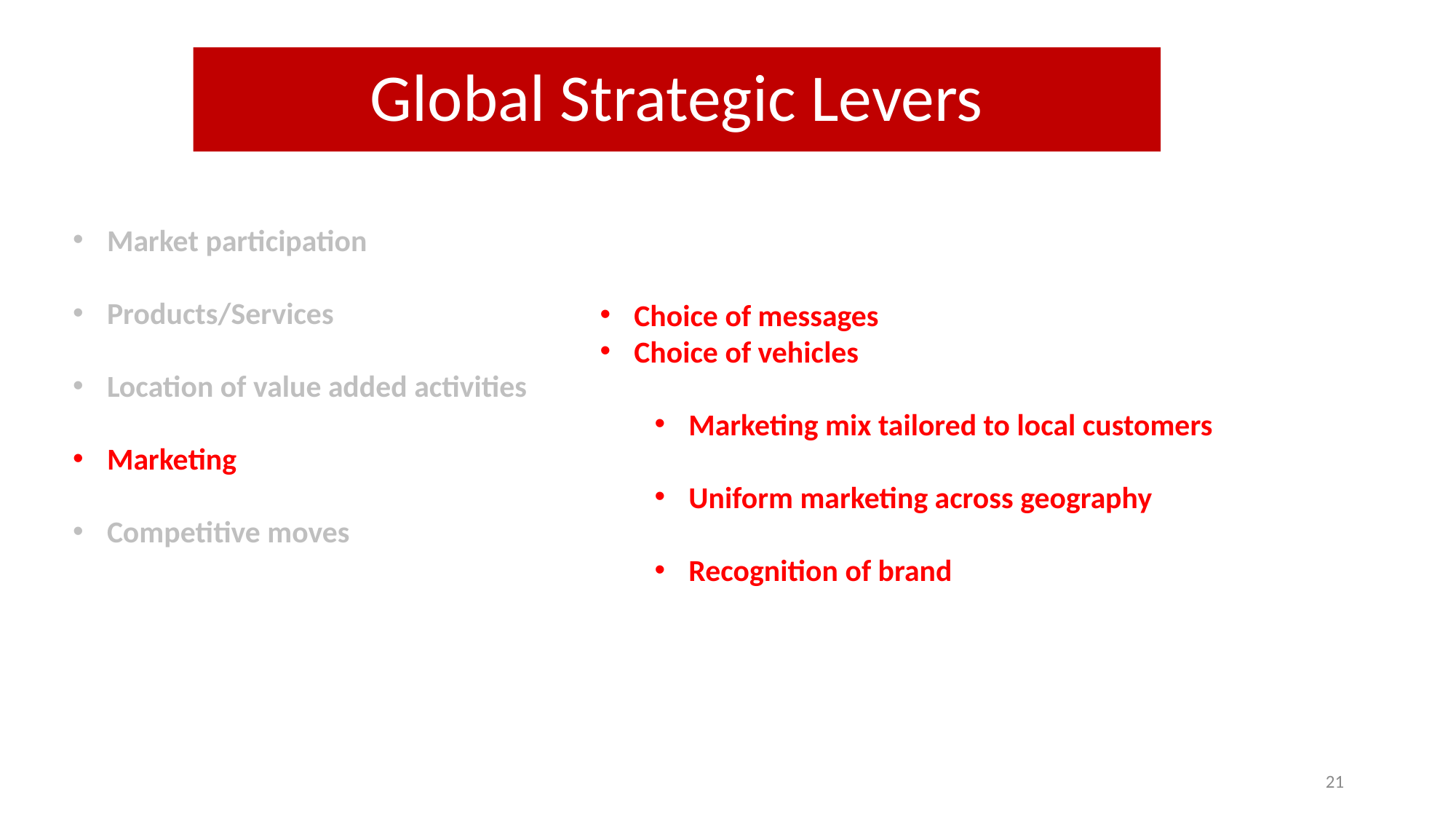

# Global Strategic Levers
Market participation

Products/Services

Location of value added activities

Marketing

Competitive moves

Choice of messages
Choice of vehicles

Marketing mix tailored to local customers

Uniform marketing across geography

Recognition of brand

21